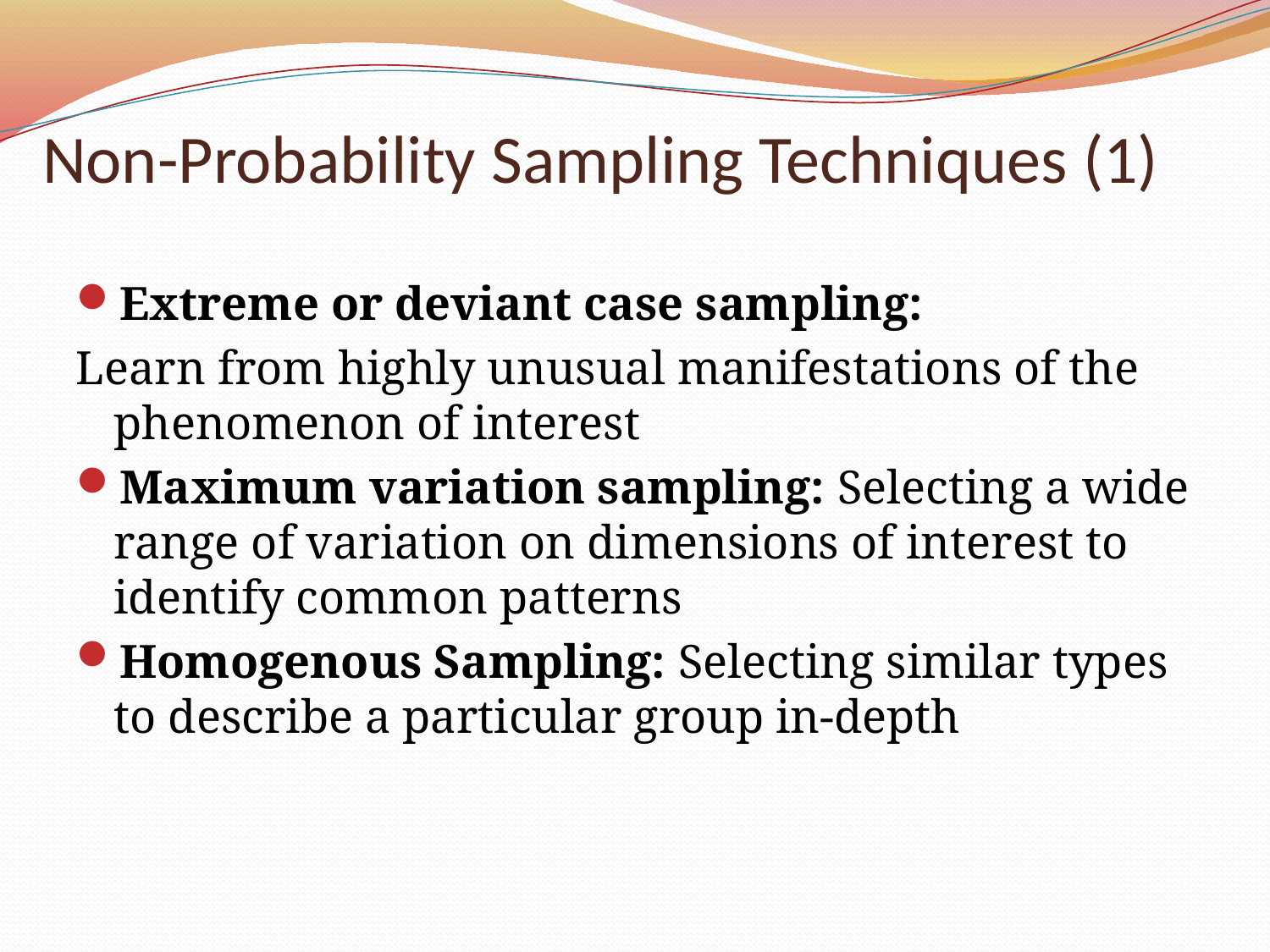

# Non-Probability Sampling Techniques (1)
Extreme or deviant case sampling:
Learn from highly unusual manifestations of the phenomenon of interest
Maximum variation sampling: Selecting a wide range of variation on dimensions of interest to identify common patterns
Homogenous Sampling: Selecting similar types to describe a particular group in-depth